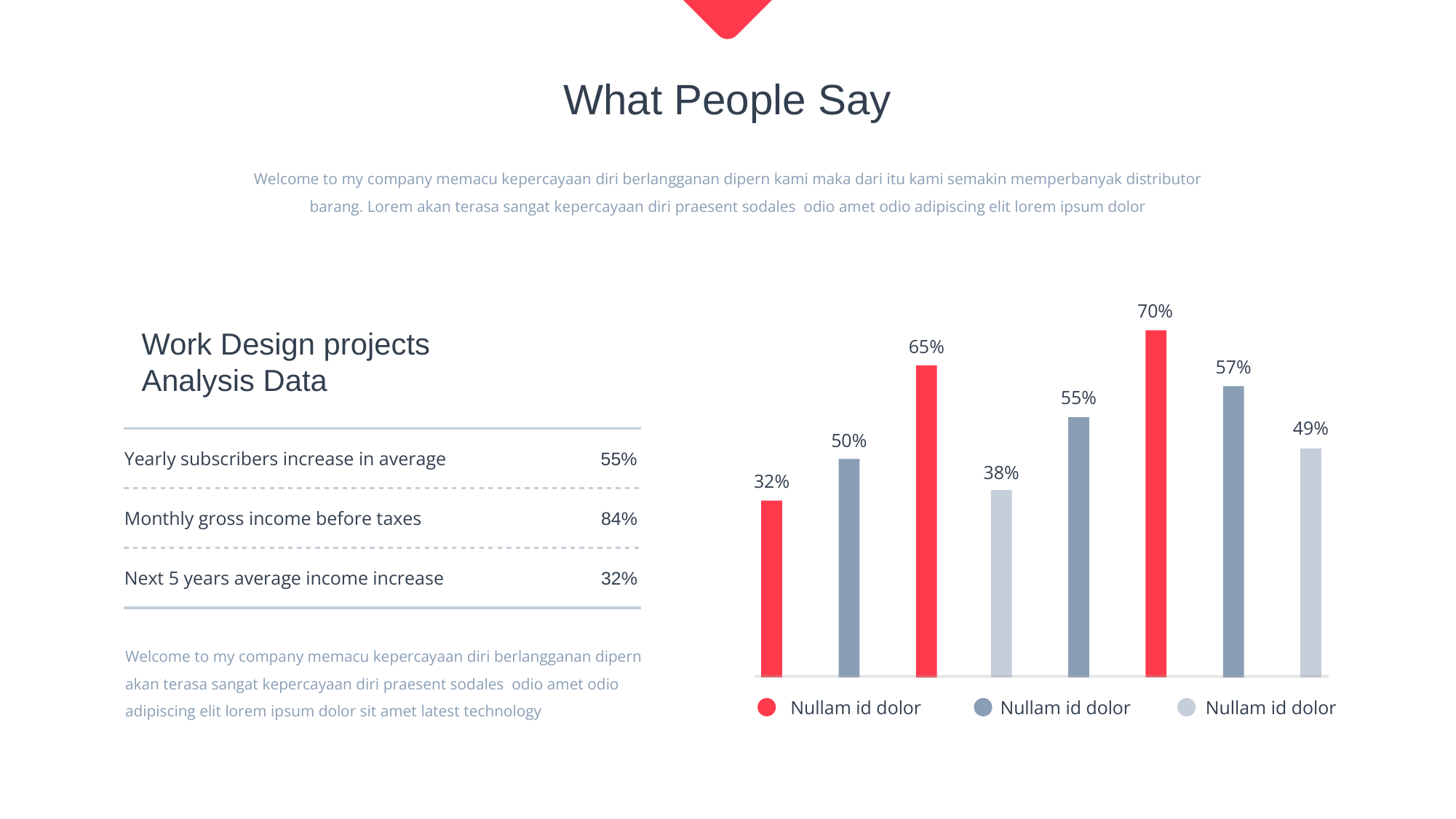

What People Say
Welcome to my company memacu kepercayaan diri berlangganan dipern kami maka dari itu kami semakin memperbanyak distributor barang. Lorem akan terasa sangat kepercayaan diri praesent sodales  odio amet odio adipiscing elit lorem ipsum dolor
70%
65%

57%

55%

49%

50%

38%

32%

Work Design projects
Analysis Data

Yearly subscribers increase in average
55%

Monthly gross income before taxes
84%

Next 5 years average income increase
32%

Welcome to my company memacu kepercayaan diri berlangganan dipern akan terasa sangat kepercayaan diri praesent sodales  odio amet odio adipiscing elit lorem ipsum dolor sit amet latest technology
Nullam id dolor
Nullam id dolor
Nullam id dolor